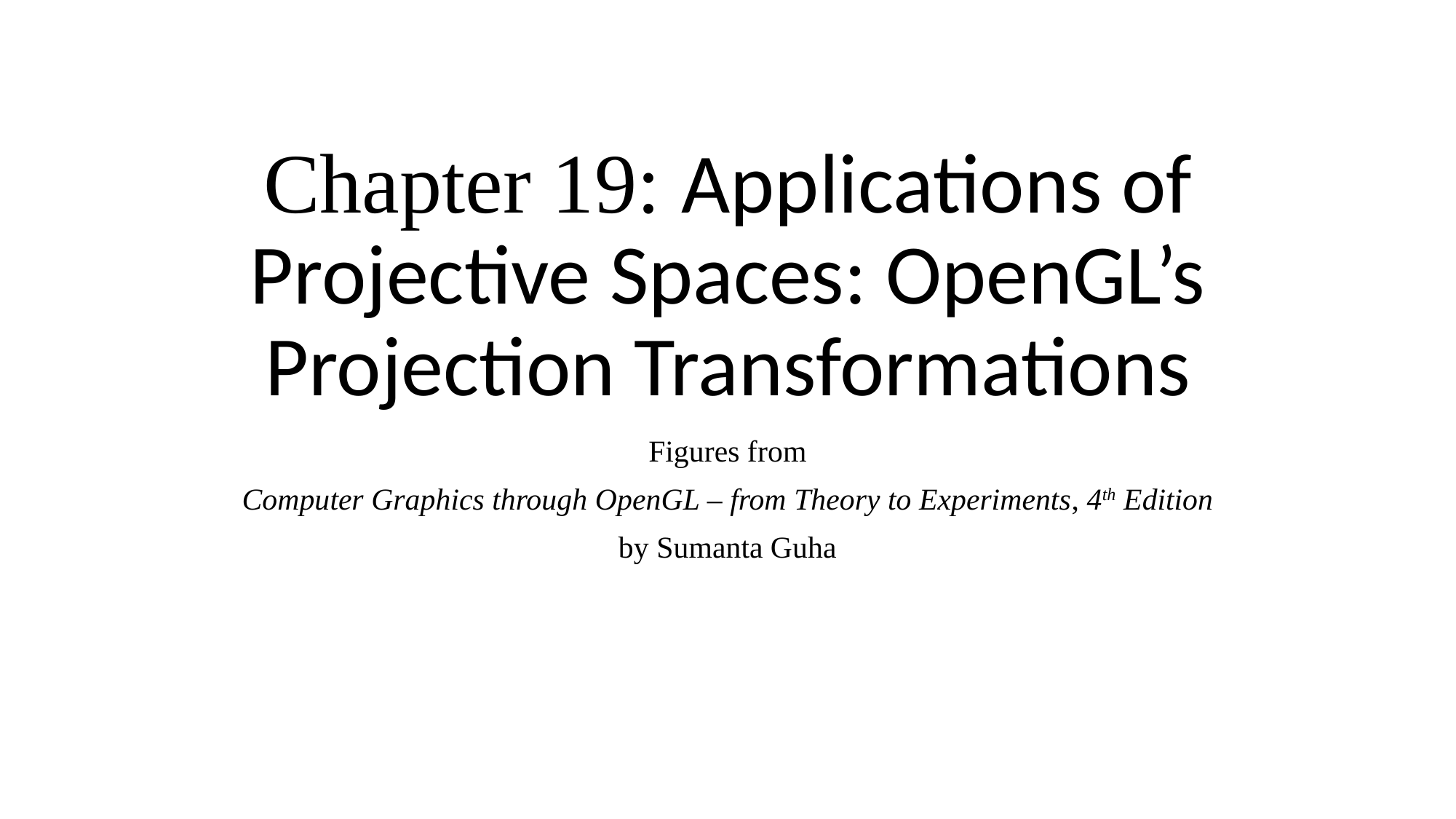

# Chapter 19: Applications of Projective Spaces: OpenGL’s Projection Transformations
Figures from
Computer Graphics through OpenGL – from Theory to Experiments, 4th Edition
by Sumanta Guha